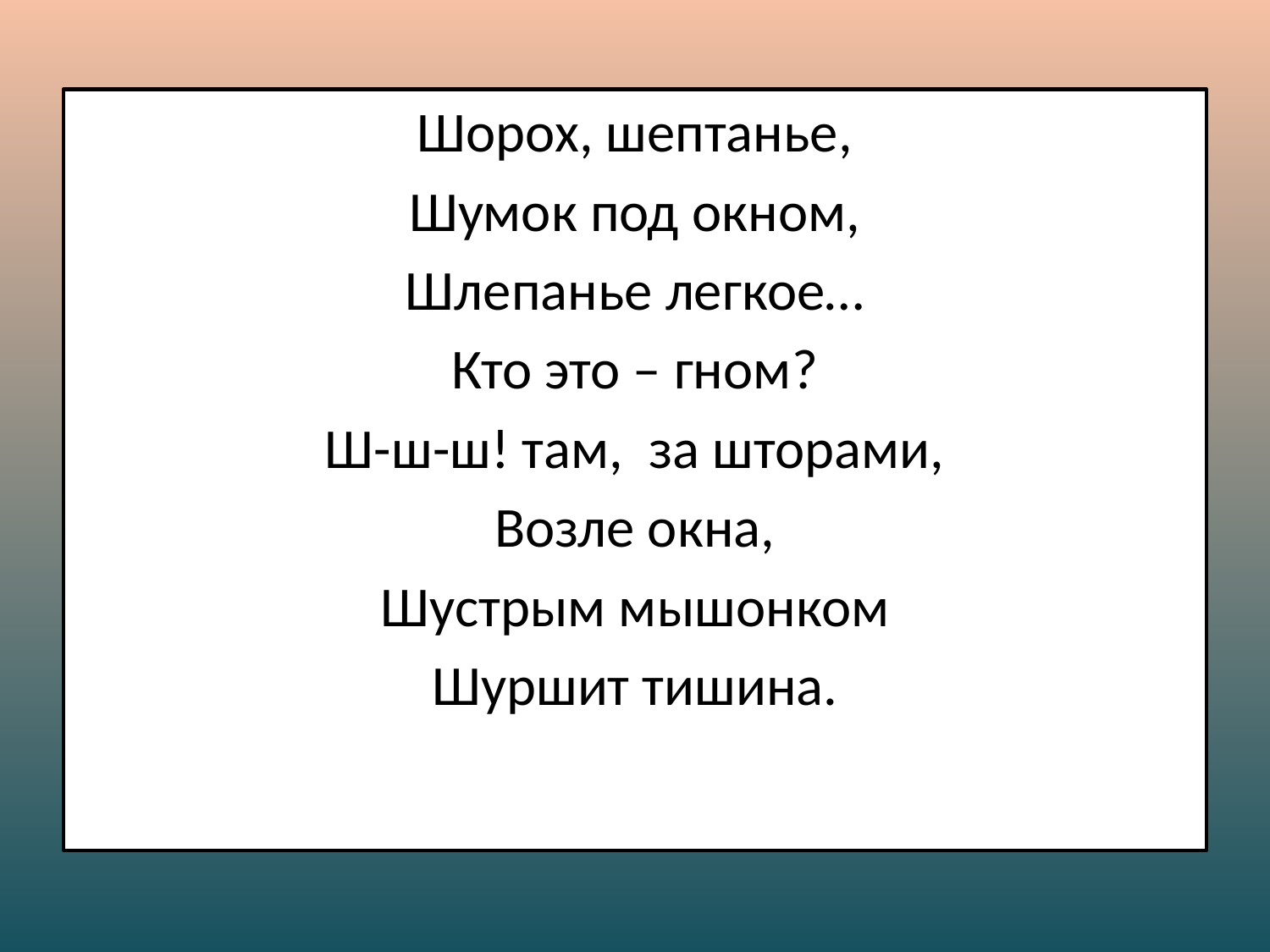

Шорох, шептанье,
Шумок под окном,
Шлепанье легкое…
Кто это – гном?
Ш-ш-ш! там,  за шторами,
Возле окна,
Шустрым мышонком
Шуршит тишина.